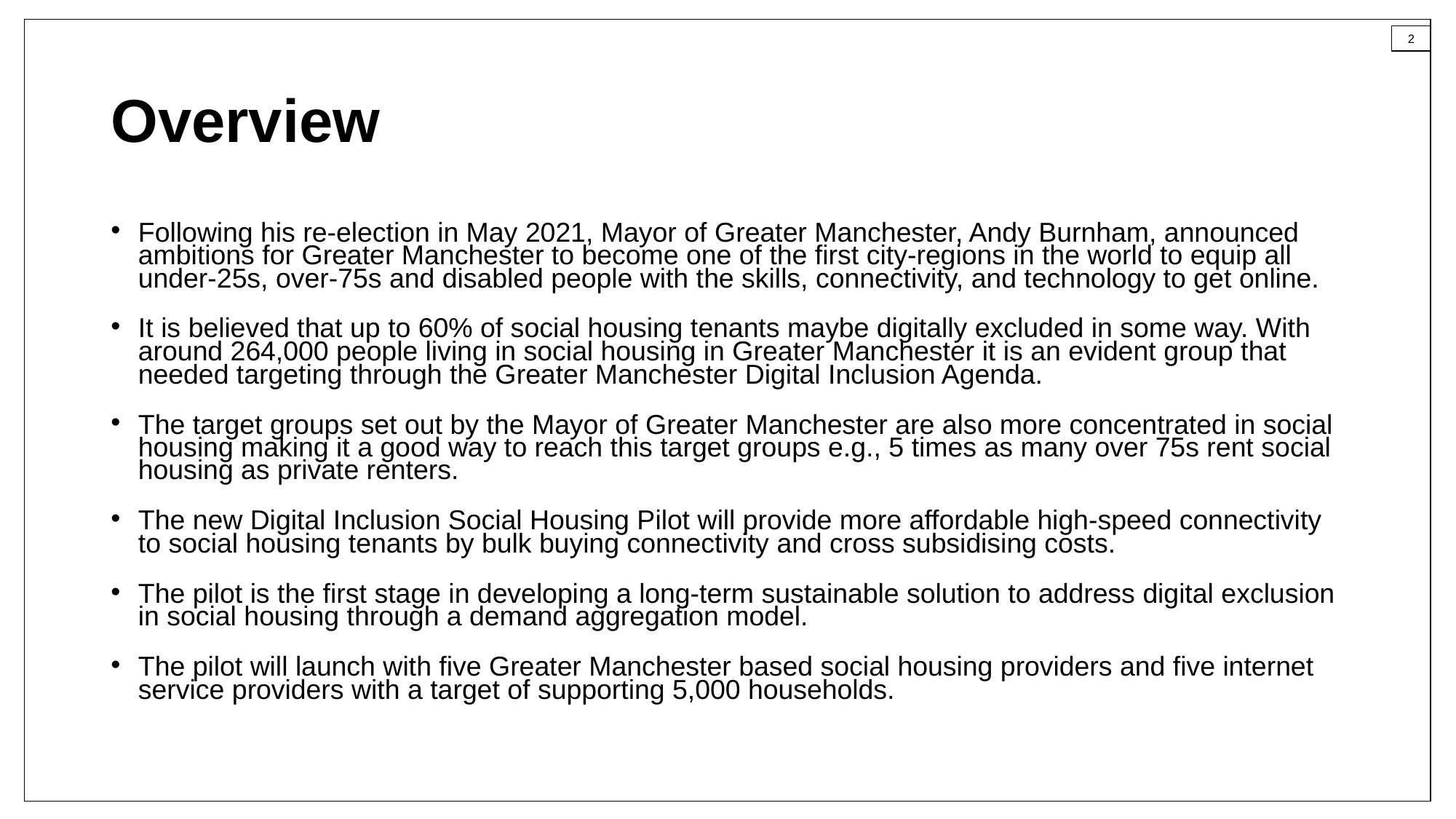

# Overview
Following his re-election in May 2021, Mayor of Greater Manchester, Andy Burnham, announced ambitions for Greater Manchester to become one of the first city-regions in the world to equip all under-25s, over-75s and disabled people with the skills, connectivity, and technology to get online.
It is believed that up to 60% of social housing tenants maybe digitally excluded in some way. With around 264,000 people living in social housing in Greater Manchester it is an evident group that needed targeting through the Greater Manchester Digital Inclusion Agenda.
The target groups set out by the Mayor of Greater Manchester are also more concentrated in social housing making it a good way to reach this target groups e.g., 5 times as many over 75s rent social housing as private renters.
The new Digital Inclusion Social Housing Pilot will provide more affordable high-speed connectivity to social housing tenants by bulk buying connectivity and cross subsidising costs.
The pilot is the first stage in developing a long-term sustainable solution to address digital exclusion in social housing through a demand aggregation model.
The pilot will launch with five Greater Manchester based social housing providers and five internet service providers with a target of supporting 5,000 households.